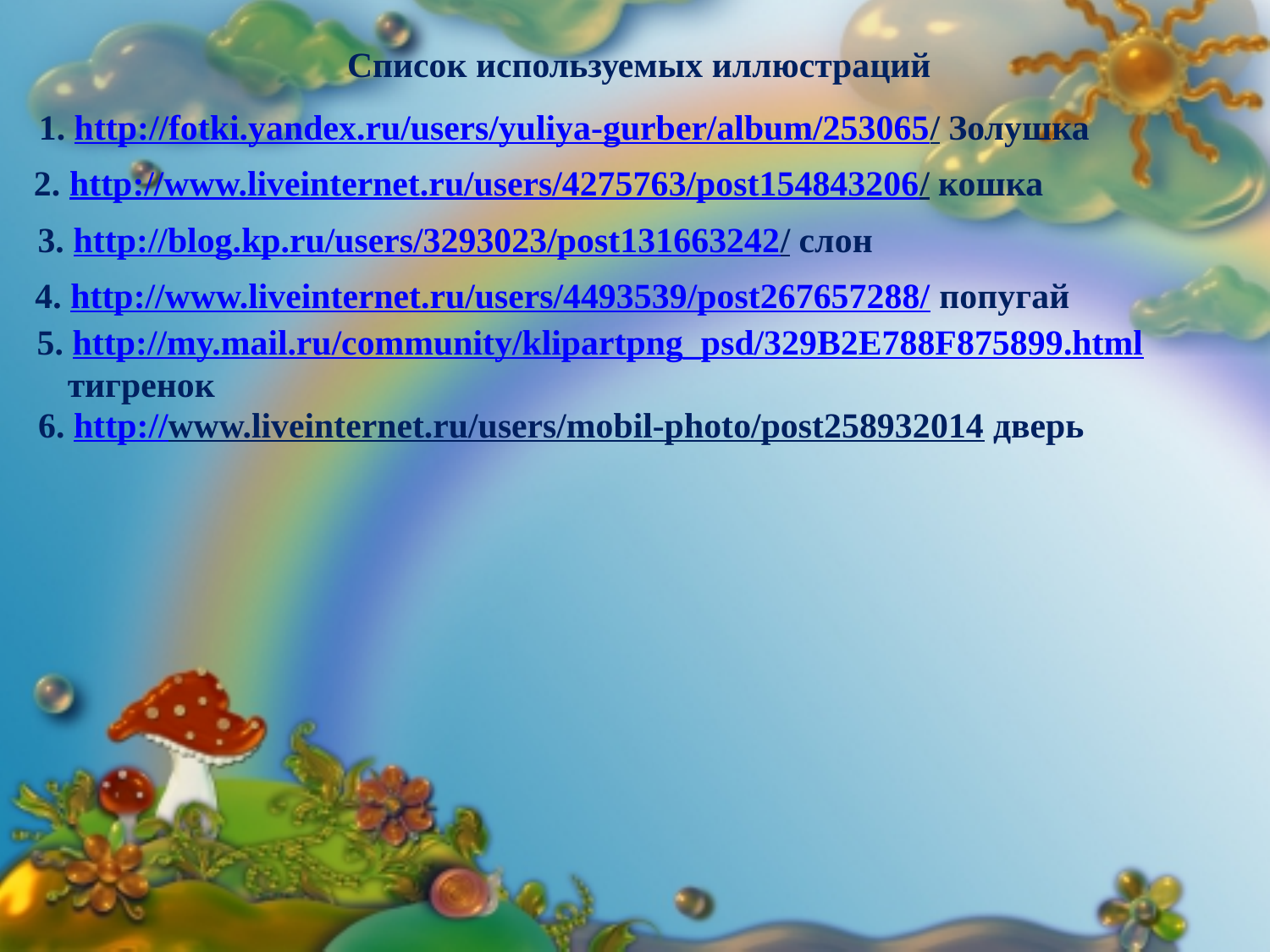

Список используемых иллюстраций
1. http://fotki.yandex.ru/users/yuliya-gurber/album/253065/ Золушка
2. http://www.liveinternet.ru/users/4275763/post154843206/ кошка

3. http://blog.kp.ru/users/3293023/post131663242/ слон
4. http://www.liveinternet.ru/users/4493539/post267657288/ попугай
5. http://my.mail.ru/community/klipartpng_psd/329B2E788F875899.html
 тигренок
6. http://www.liveinternet.ru/users/mobil-photo/post258932014 дверь